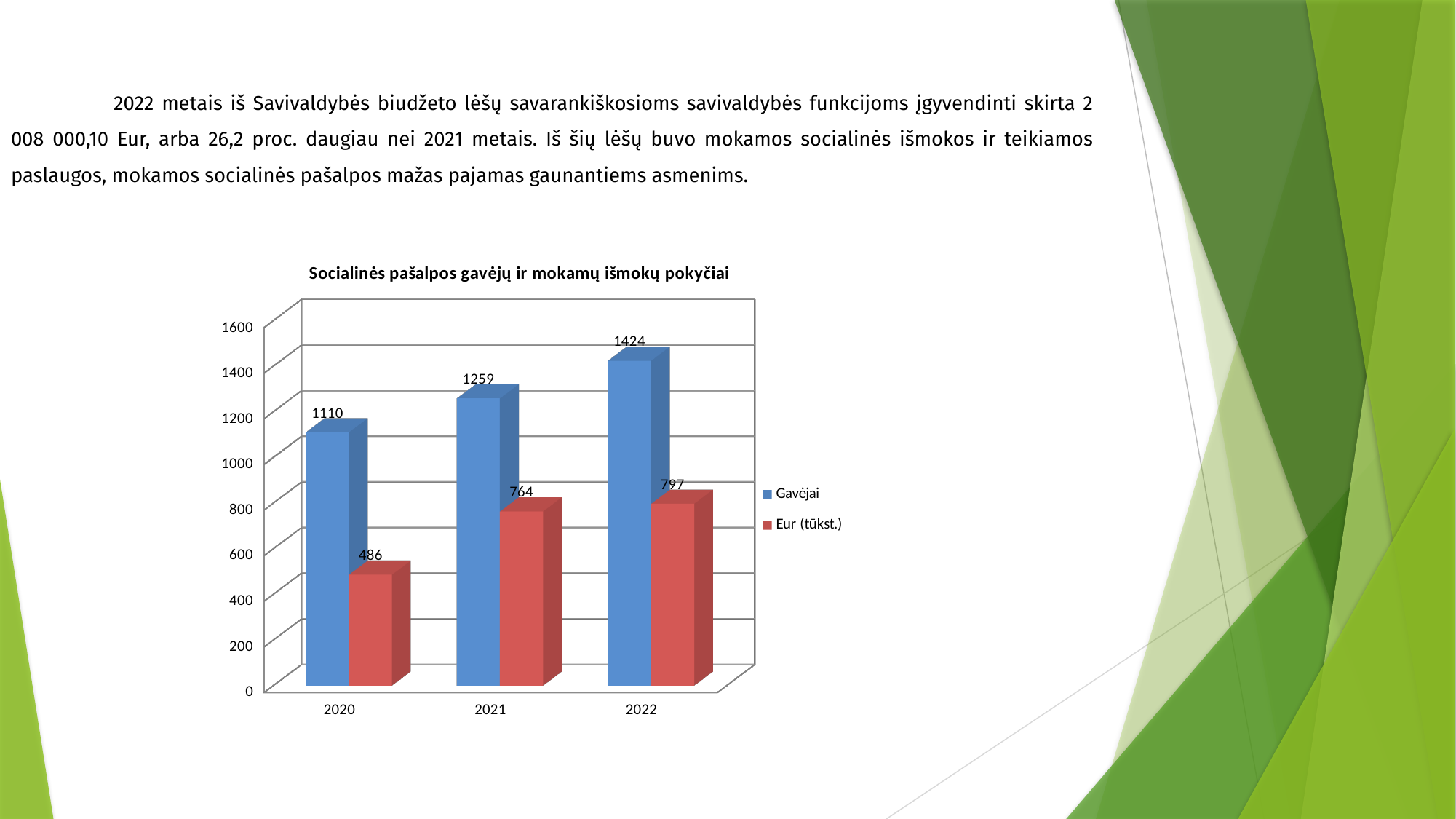

# 2022 metais iš Savivaldybės biudžeto lėšų savarankiškosioms savivaldybės funkcijoms įgyvendinti skirta 2 008 000,10 Eur, arba 26,2 proc. daugiau nei 2021 metais. Iš šių lėšų buvo mokamos socialinės išmokos ir teikiamos paslaugos, mokamos socialinės pašalpos mažas pajamas gaunantiems asmenims.

[unsupported chart]